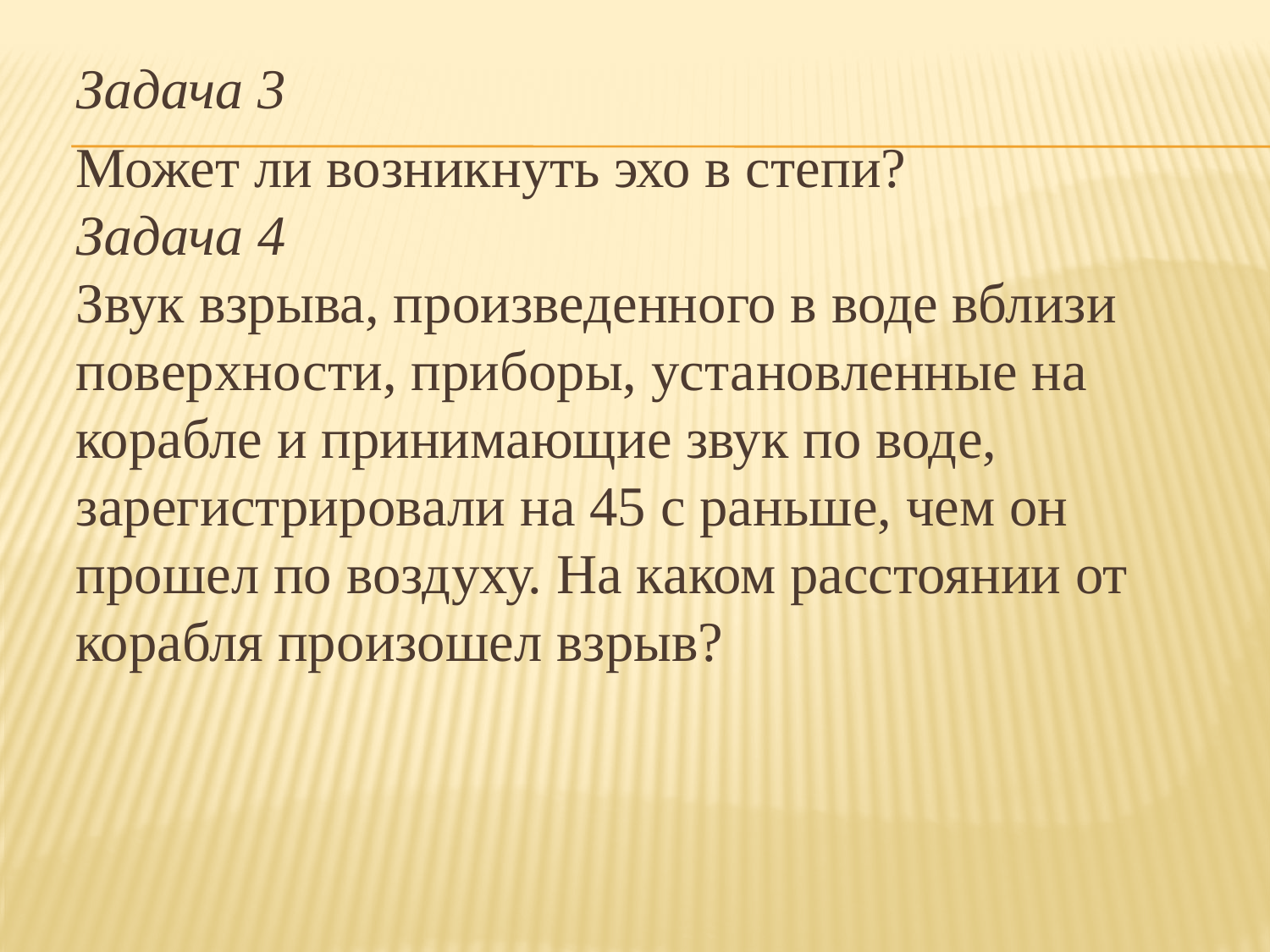

Задача 3
Может ли возникнуть эхо в степи?
Задача 4
Звук взрыва, произведенного в воде вблизи поверхности, приборы, уста­новленные на корабле и принимающие звук по воде, зарегистрировали на 45 с раньше, чем он прошел по воздуху. На каком расстоянии от корабля про­изошел взрыв?